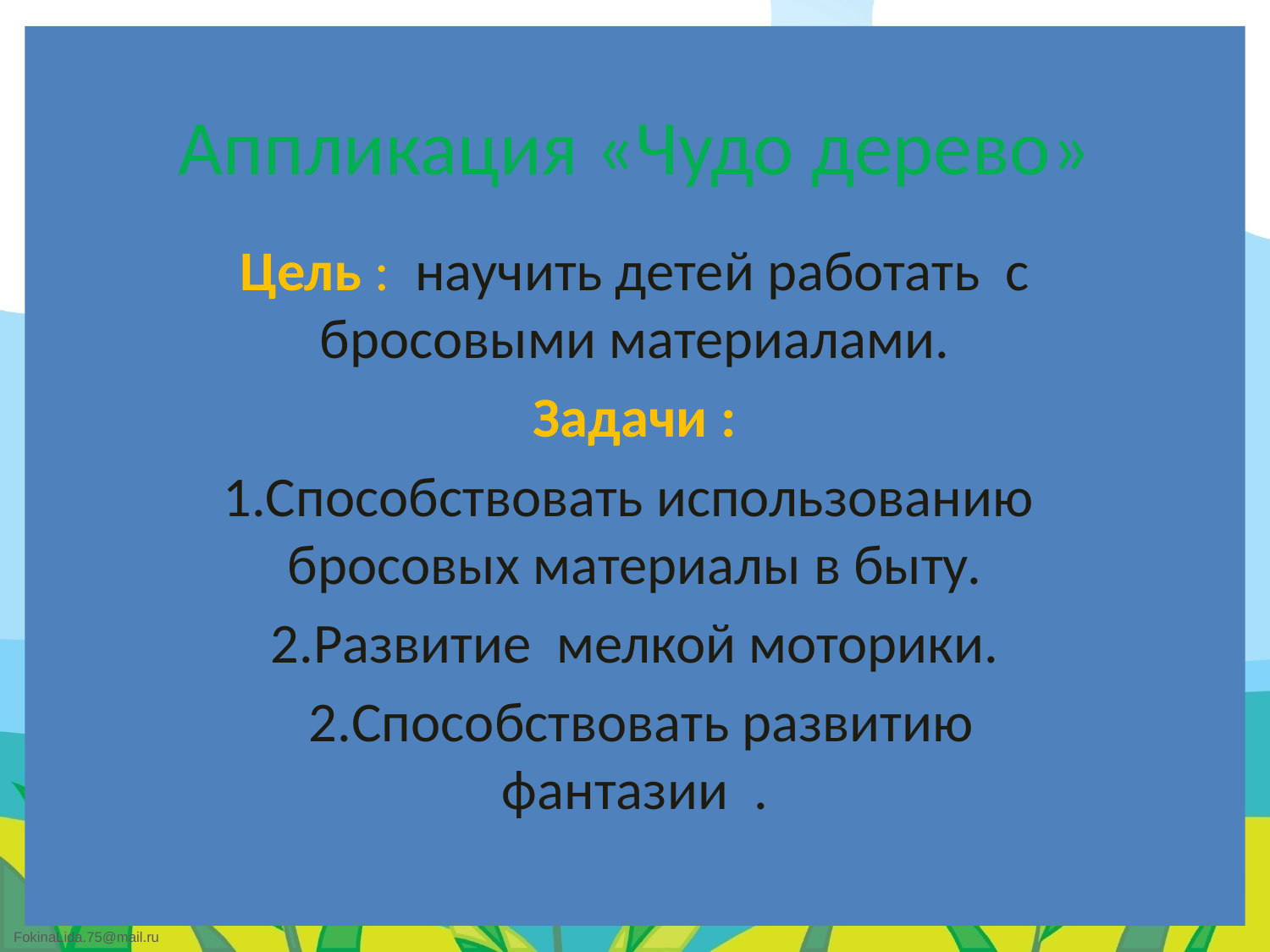

# Аппликация «Чудо дерево»
Цель :  научить детей работать  с бросовыми материалами.
Задачи :
1.Способствовать использованию  бросовых материалы в быту.
2.Развитие  мелкой моторики.
 2.Способствовать развитию фантазии  .